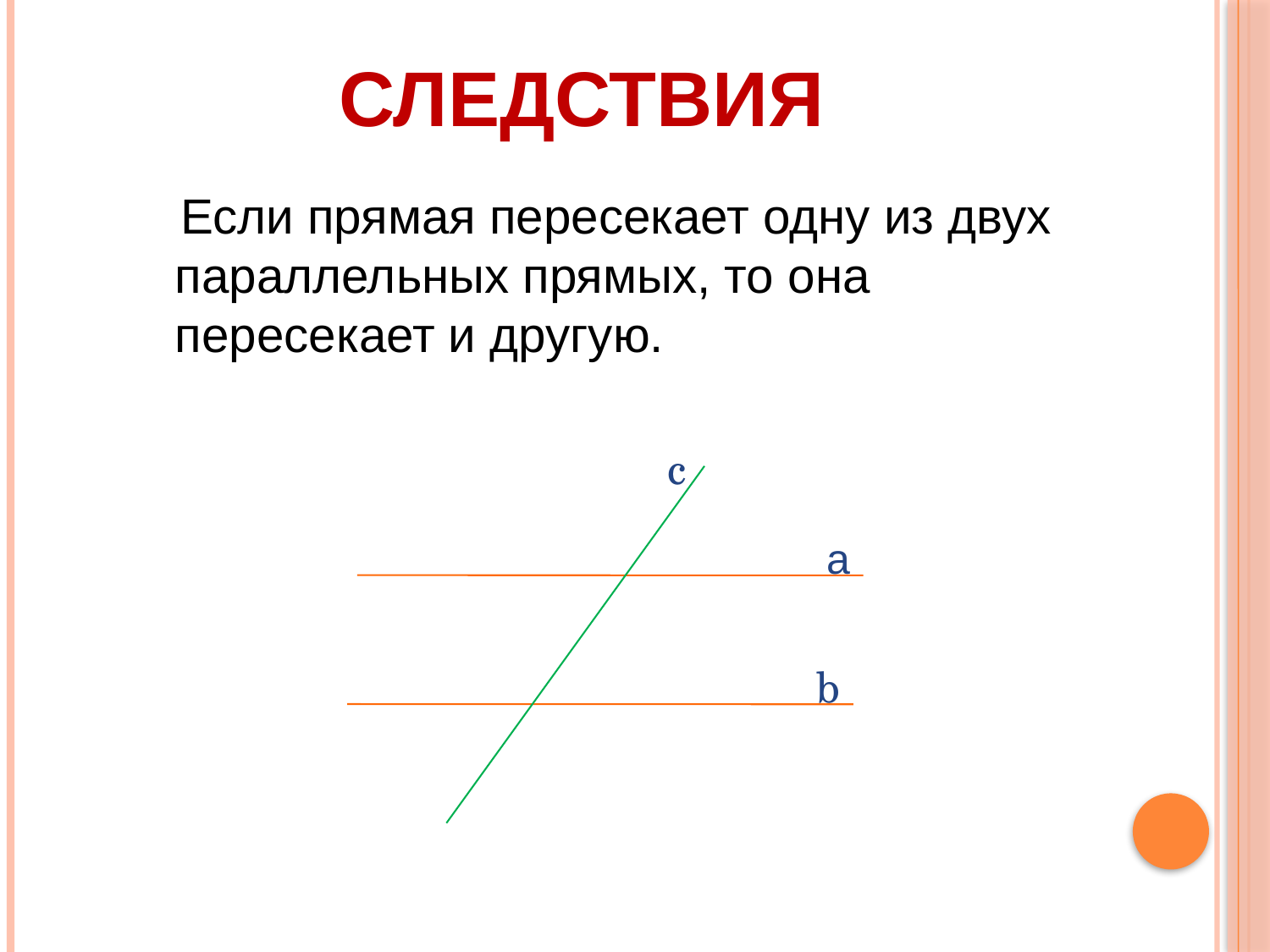

# следствия
     Если прямая пересекает одну из двух параллельных прямых, то она пересекает и другую.
c
а
b